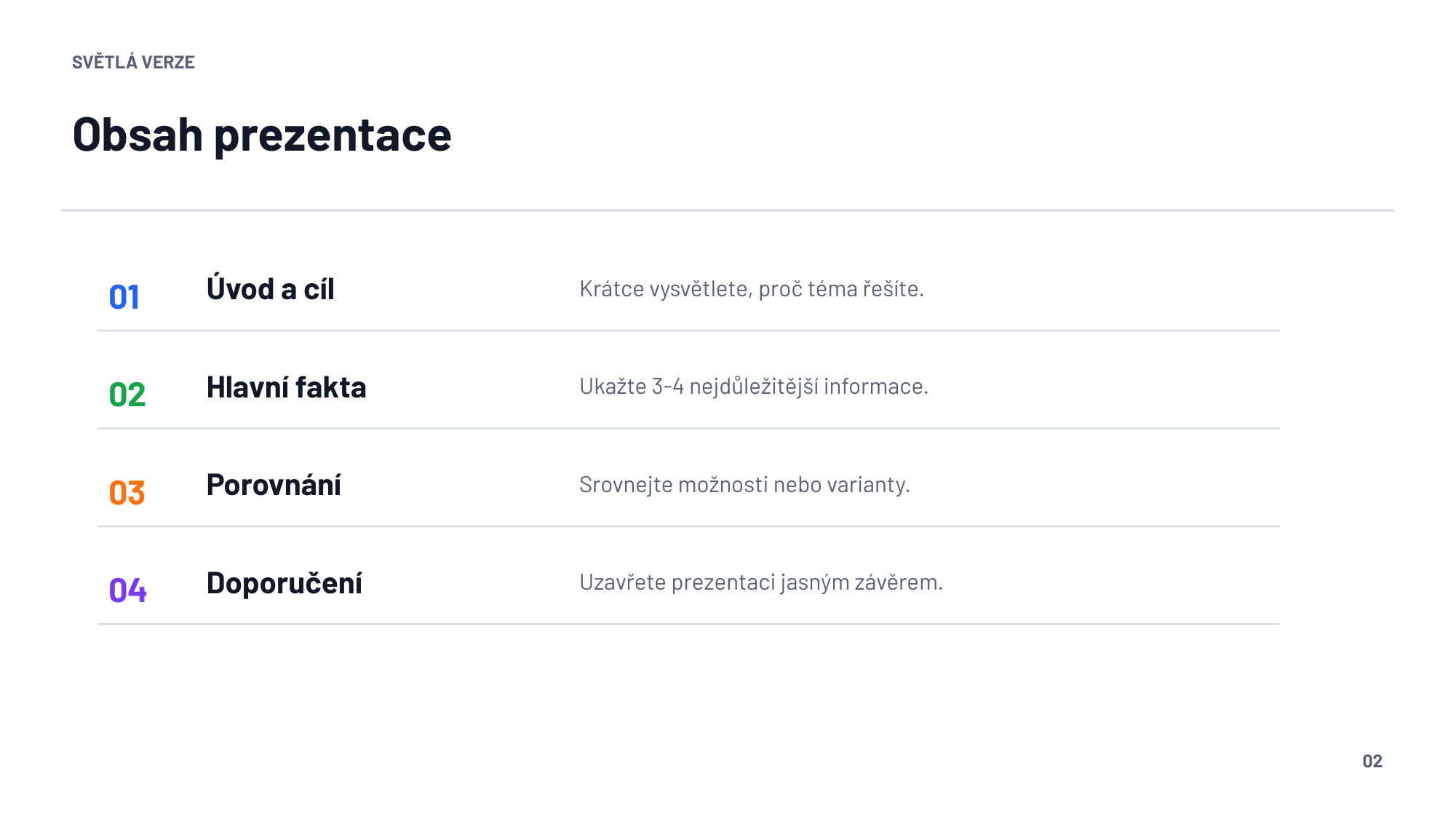

SVĚTLÁ VERZE
Obsah prezentace

Úvod a cíl
Krátce vysvětlete, proč téma řešíte.
01

Hlavní fakta
Ukažte 3-4 nejdůležitější informace.
02

Porovnání
Srovnejte možnosti nebo varianty.
03

Doporučení
Uzavřete prezentaci jasným závěrem.
04

02